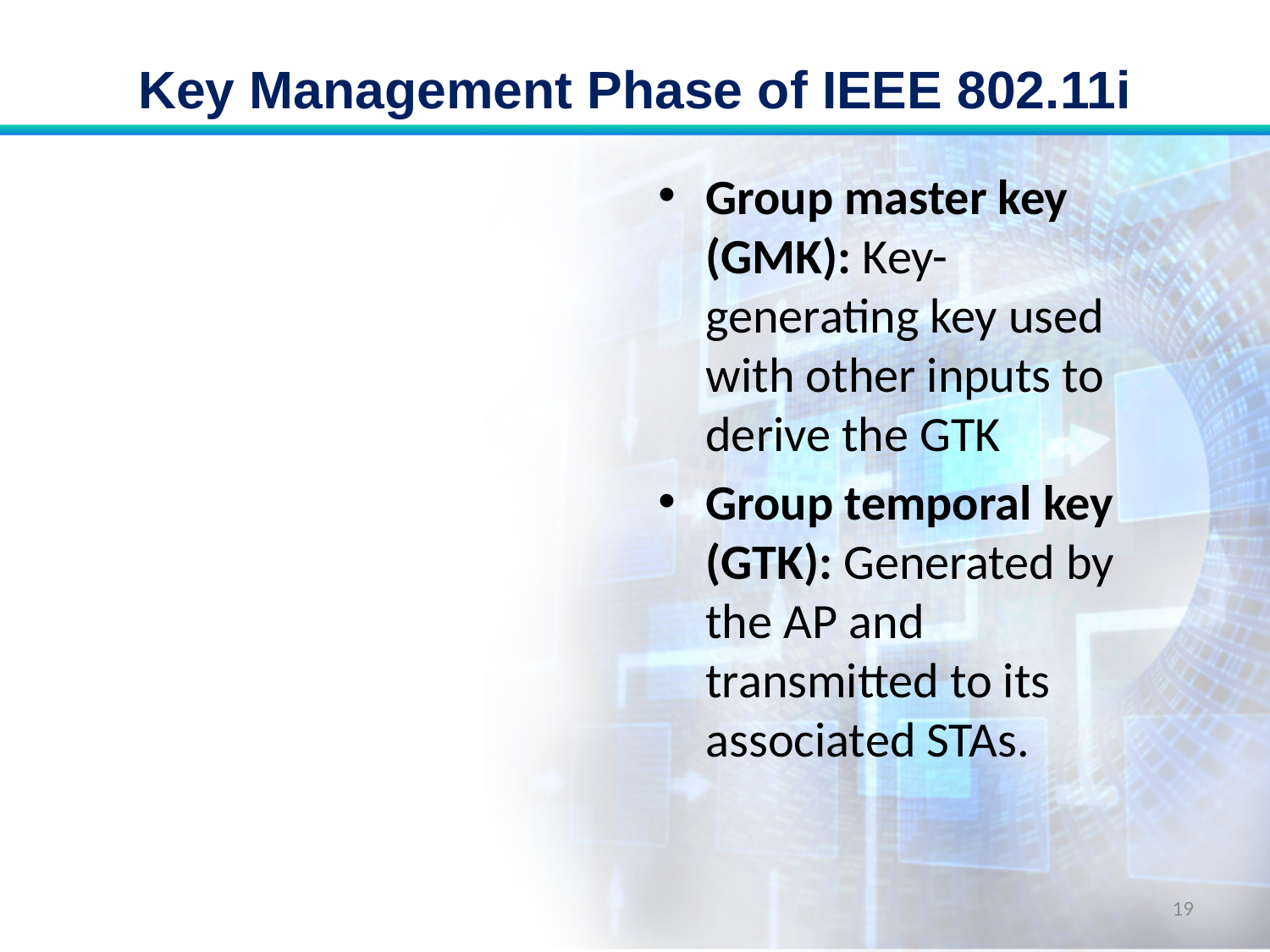

# Key Management Phase of IEEE 802.11i
Group master key (GMK): Key-generating key used with other inputs to derive the GTK
Group temporal key (GTK): Generated by the AP and transmitted to its associated STAs.
19